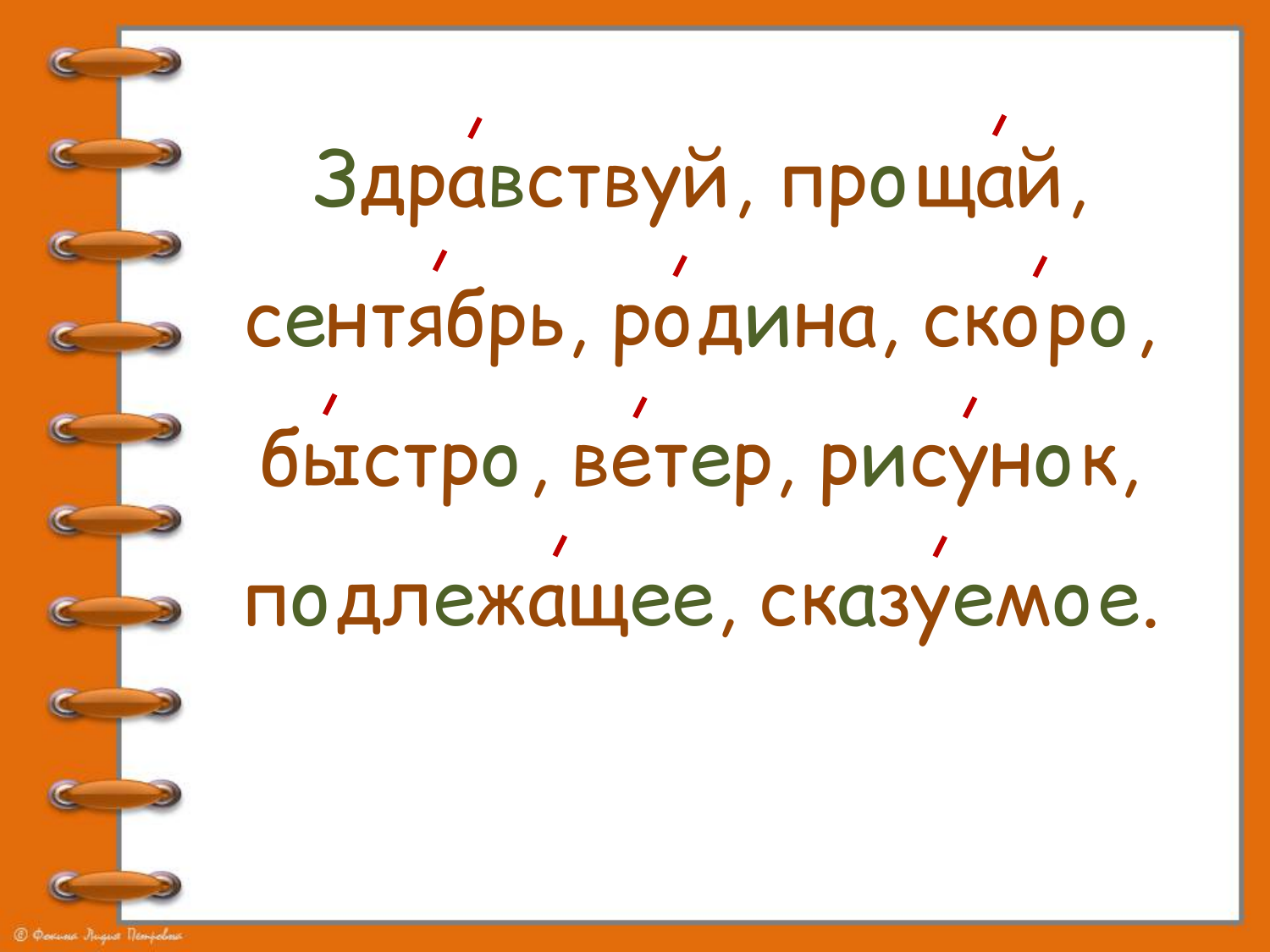

Здравствуй, прощай, сентябрь, родина, скоро, быстро, ветер, рисунок, подлежащее, сказуемое.